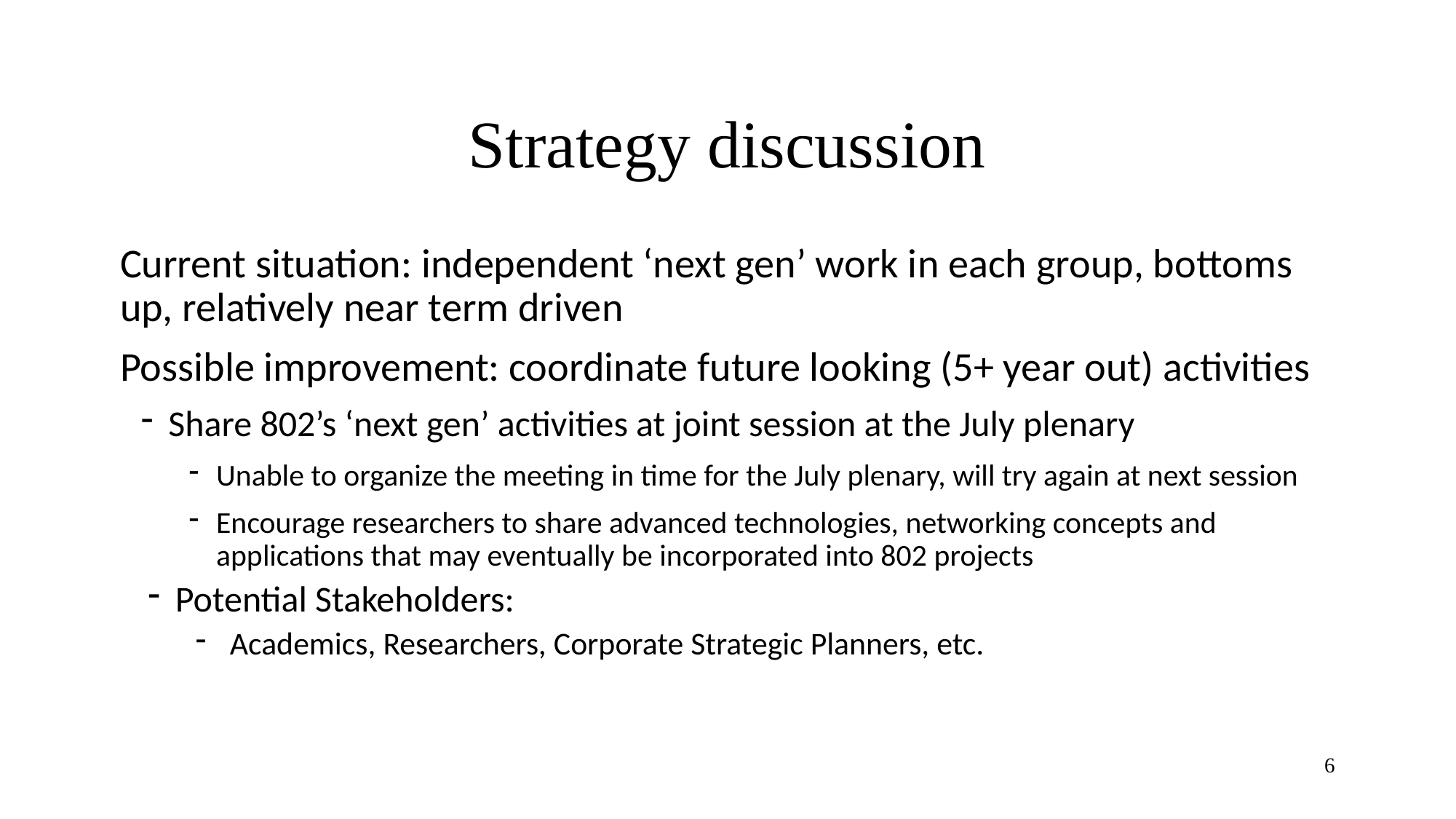

# Strategy discussion
Current situation: independent ‘next gen’ work in each group, bottoms up, relatively near term driven
Possible improvement: coordinate future looking (5+ year out) activities
Share 802’s ‘next gen’ activities at joint session at the July plenary
Unable to organize the meeting in time for the July plenary, will try again at next session
Encourage researchers to share advanced technologies, networking concepts and applications that may eventually be incorporated into 802 projects
Potential Stakeholders:
Academics, Researchers, Corporate Strategic Planners, etc.
6